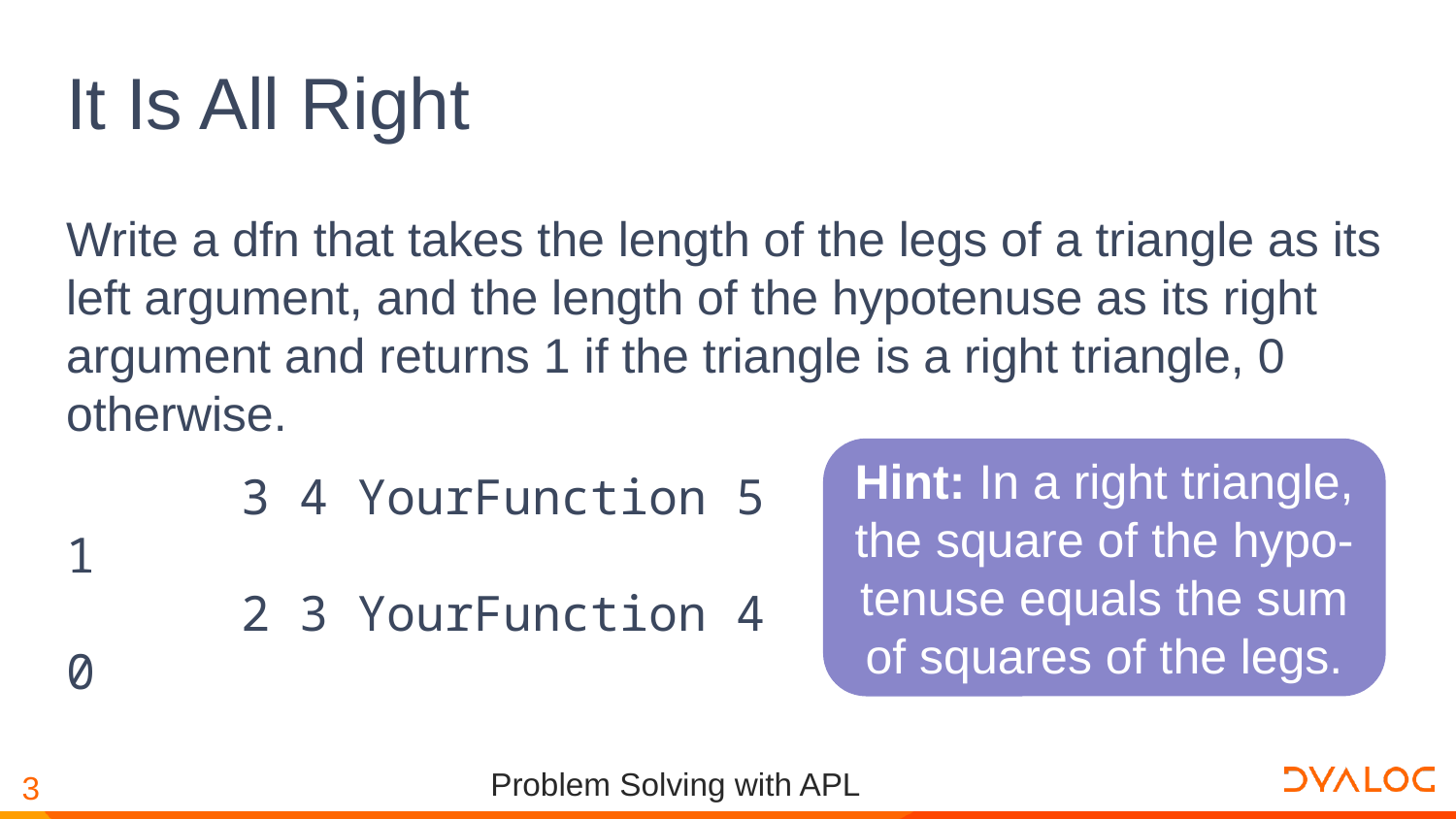

# It Is All Right
Write a dfn that takes the length of the legs of a triangle as its left argument, and the length of the hypotenuse as its right argument and returns 1 if the triangle is a right triangle, 0 otherwise.
      3 4 YourFunction 5
1
      2 3 YourFunction 4
0
Hint: In a right triangle, the square of the hypo-tenuse equals the sum of squares of the legs.